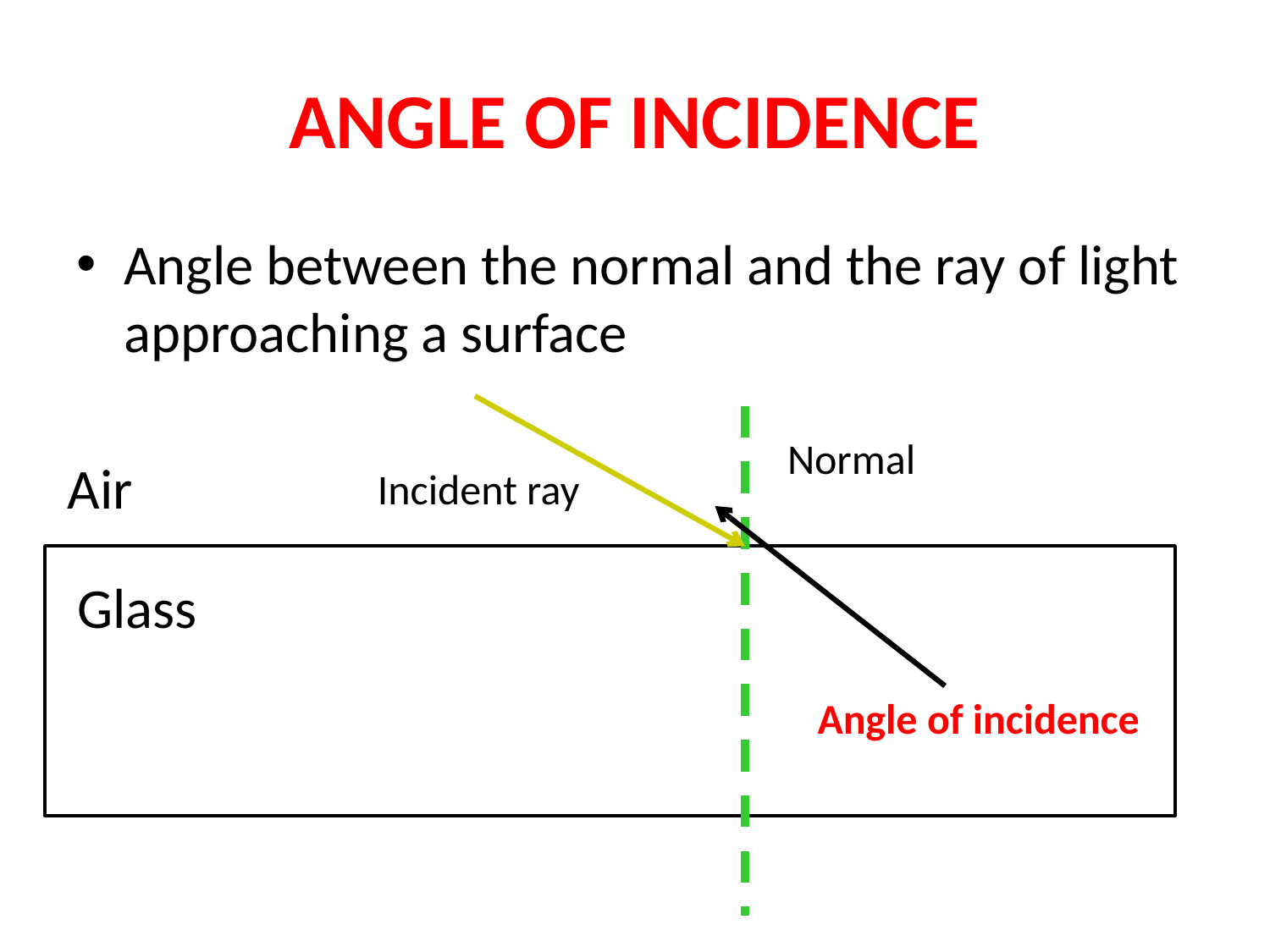

# ANGLE OF INCIDENCE
Angle between the normal and the ray of light approaching a surface

Normal
Air
Incident ray

Glass
Angle of incidence